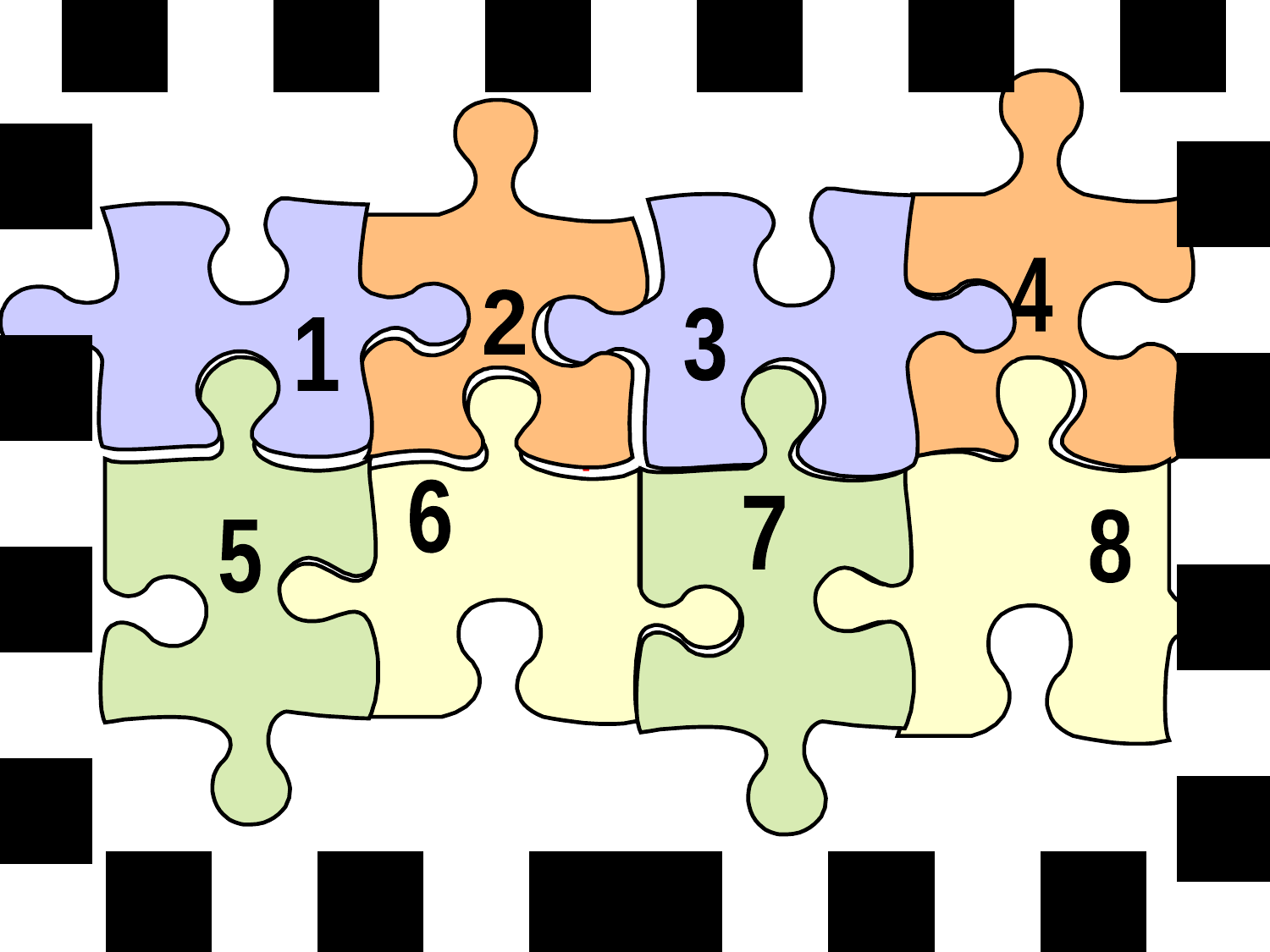

Юридична відповідальність

4
2
3
1

6
7
8
5